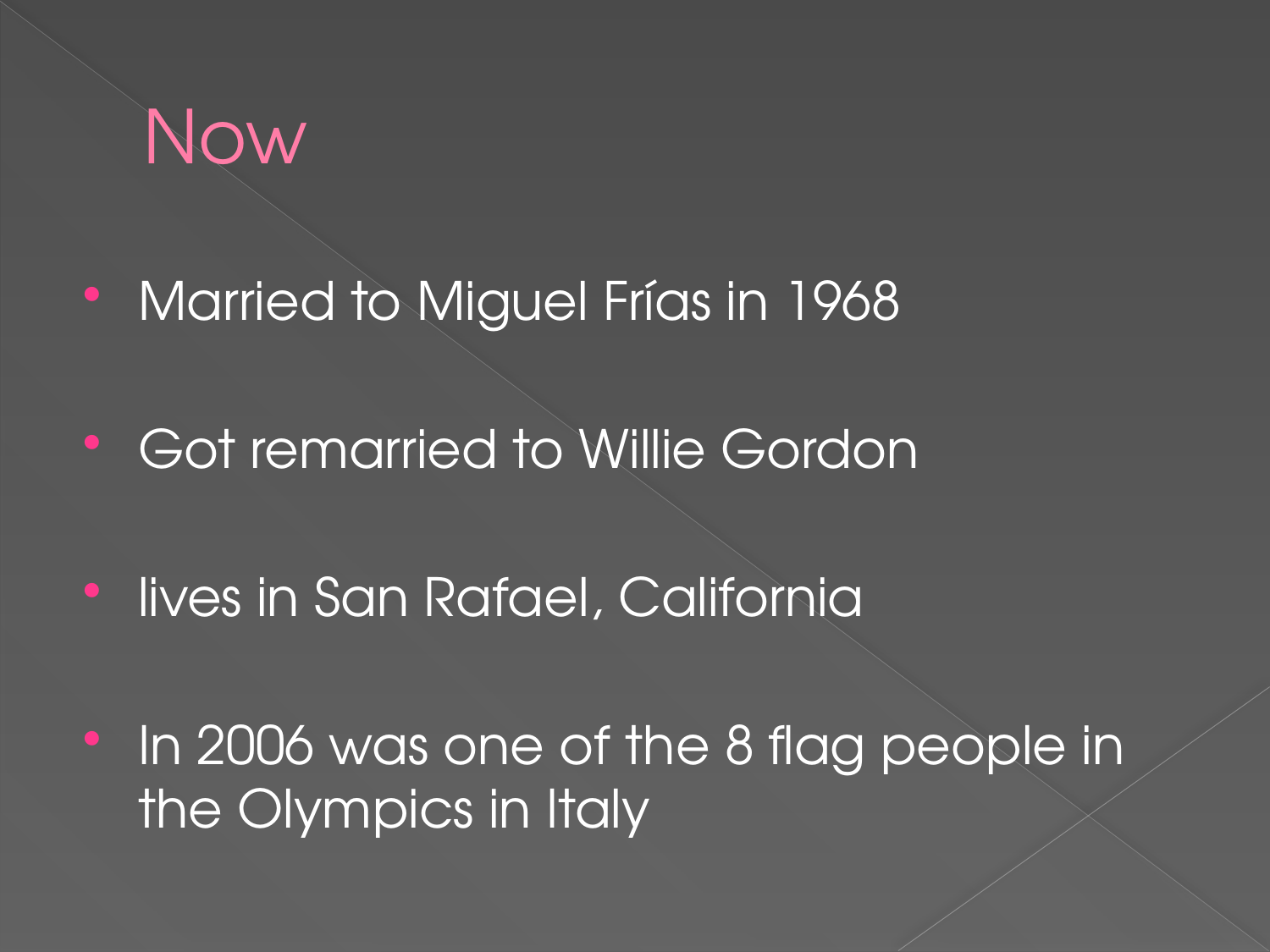

# Now
Married to Miguel Frías in 1968

Got remarried to Willie Gordon

lives in San Rafael, California

In 2006 was one of the 8 flag people in the Olympics in Italy